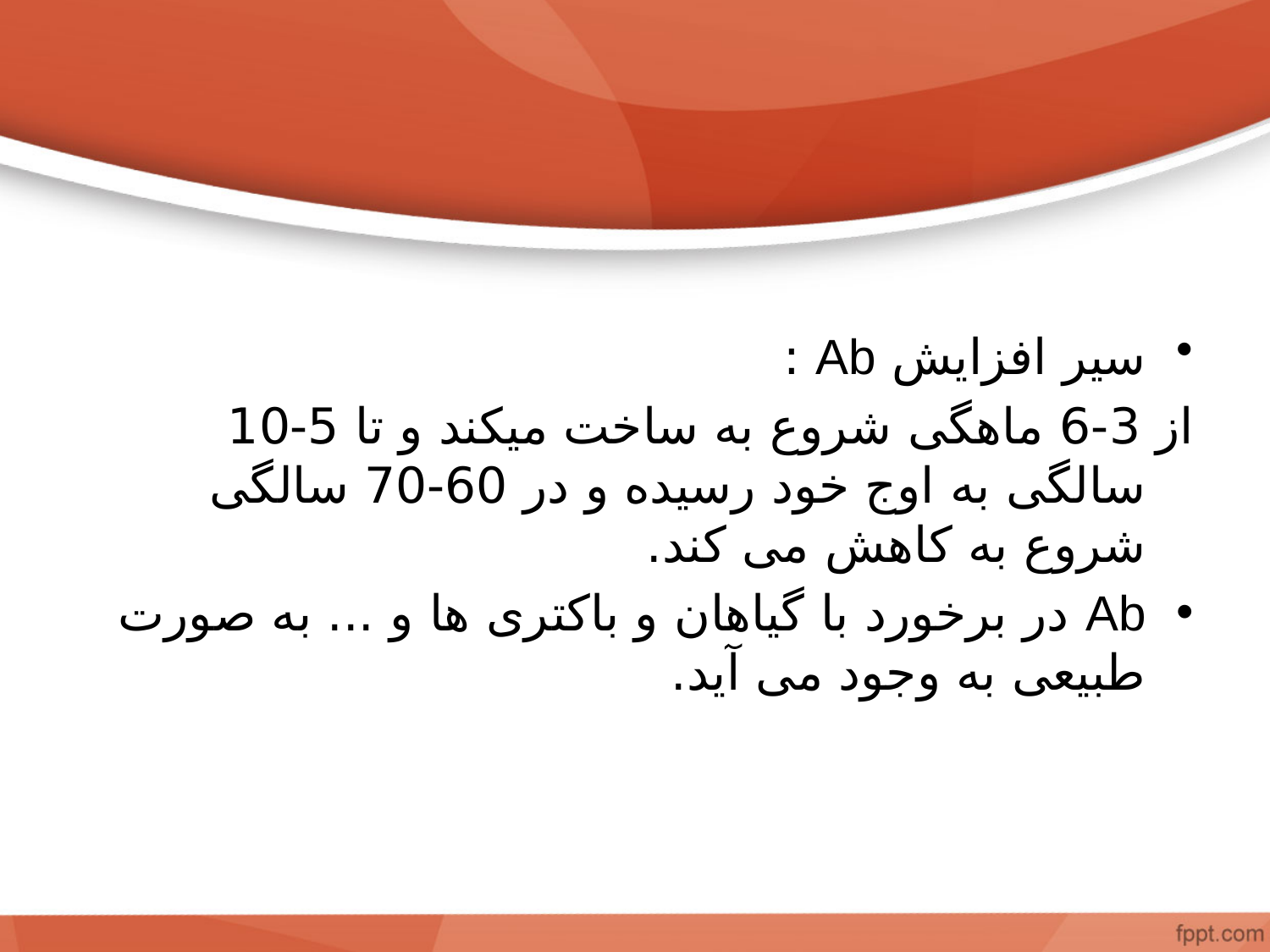

سیر افزایش Ab :
از 3-6 ماهگی شروع به ساخت میکند و تا 5-10 سالگی به اوج خود رسیده و در 60-70 سالگی شروع به کاهش می کند.
Ab در برخورد با گیاهان و باکتری ها و ... به صورت طبیعی به وجود می آید.